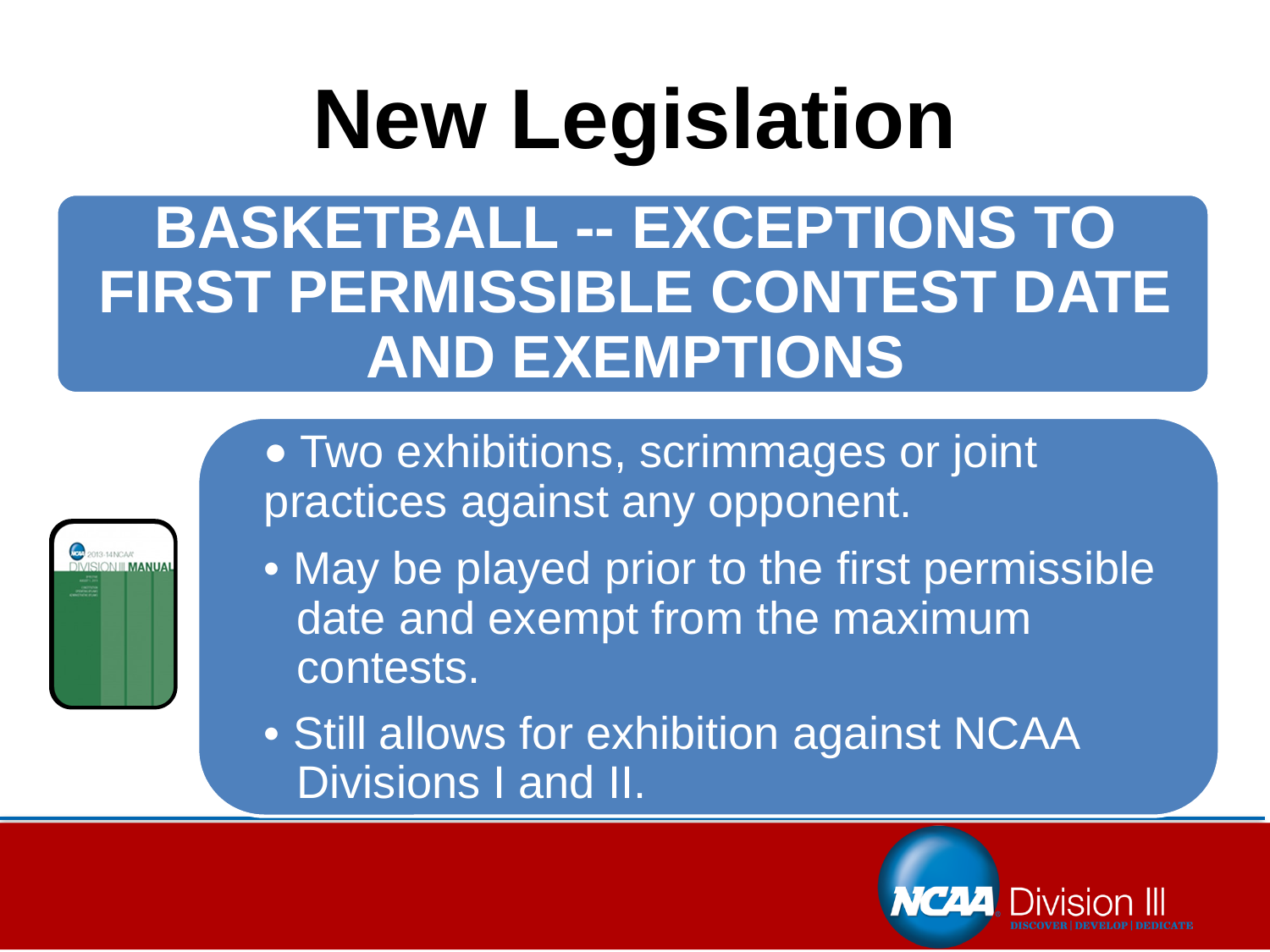

# New Legislation
BASKETBALL -- EXCEPTIONS TO FIRST PERMISSIBLE CONTEST DATE AND EXEMPTIONS
• Two exhibitions, scrimmages or joint 	practices against any opponent.
• May be played prior to the first permissible date and exempt from the maximum contests.
• Still allows for exhibition against NCAA Divisions I and II.